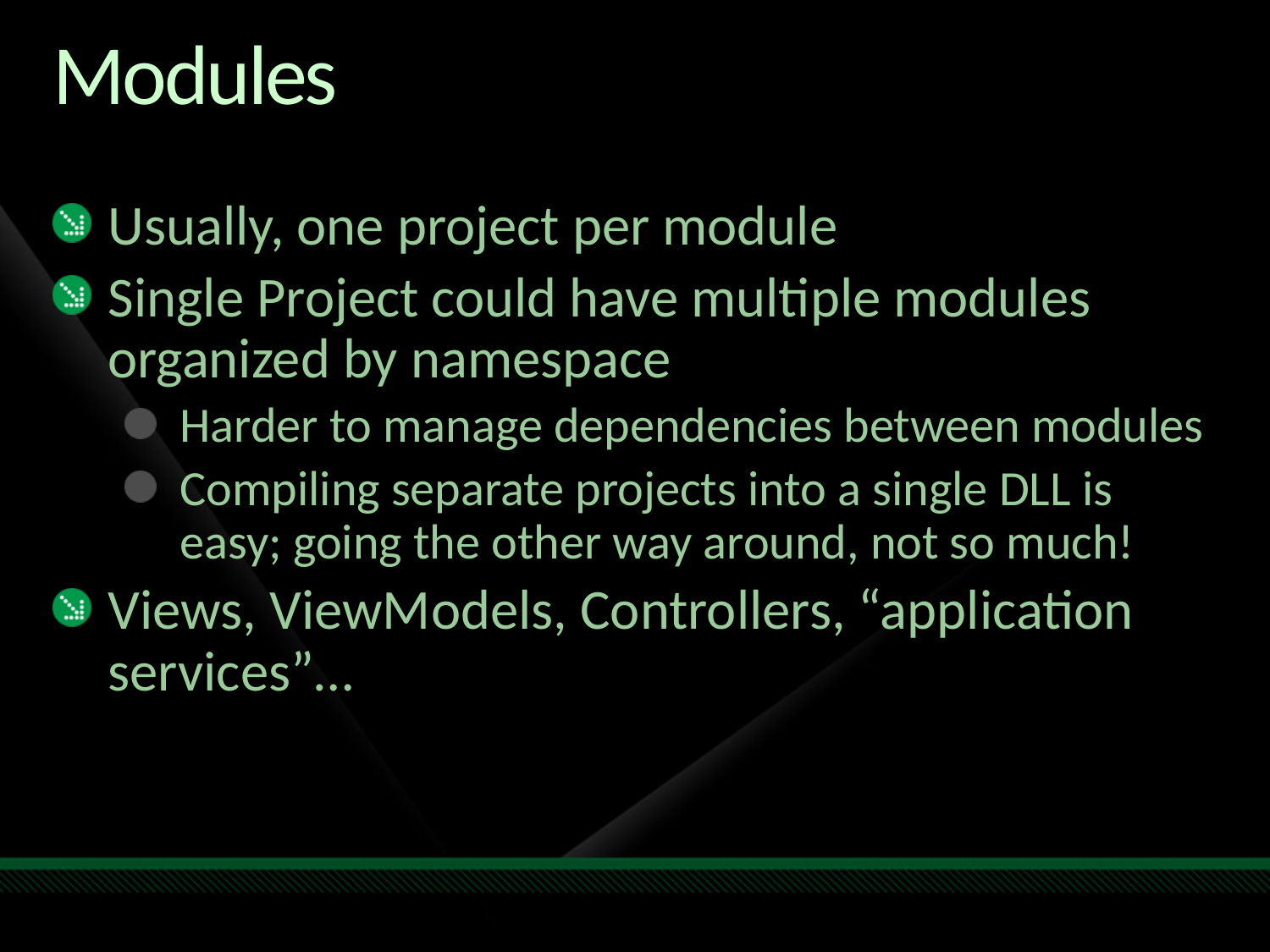

# Modules
Usually, one project per module
Single Project could have multiple modules organized by namespace
Harder to manage dependencies between modules
Compiling separate projects into a single DLL is easy; going the other way around, not so much!
Views, ViewModels, Controllers, “application services”…